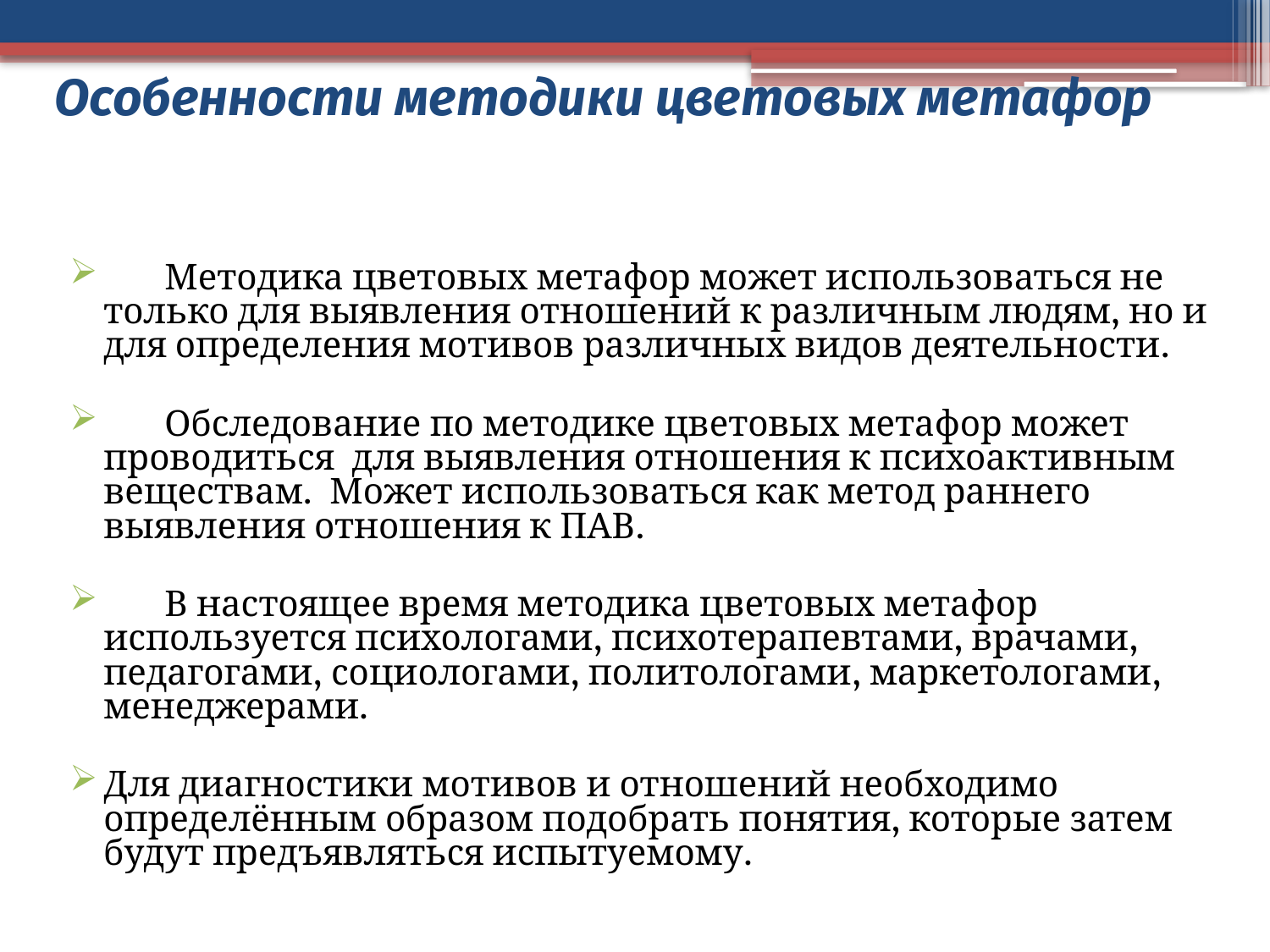

# Особенности методики цветовых метафор

       Методика цветовых метафор может использоваться не только для выявления отношений к различным людям, но и для определения мотивов различных видов деятельности.

       Обследование по методике цветовых метафор может проводиться  для выявления отношения к психоактивным веществам.  Может использоваться как метод раннего выявления отношения к ПАВ.

       В настоящее время методика цветовых метафор используется психологами, психотерапевтами, врачами, педагогами, социологами, политологами, маркетологами, менеджерами.

Для диагностики мотивов и отношений необходимо определённым образом подобрать понятия, которые затем будут предъявляться испытуемому.